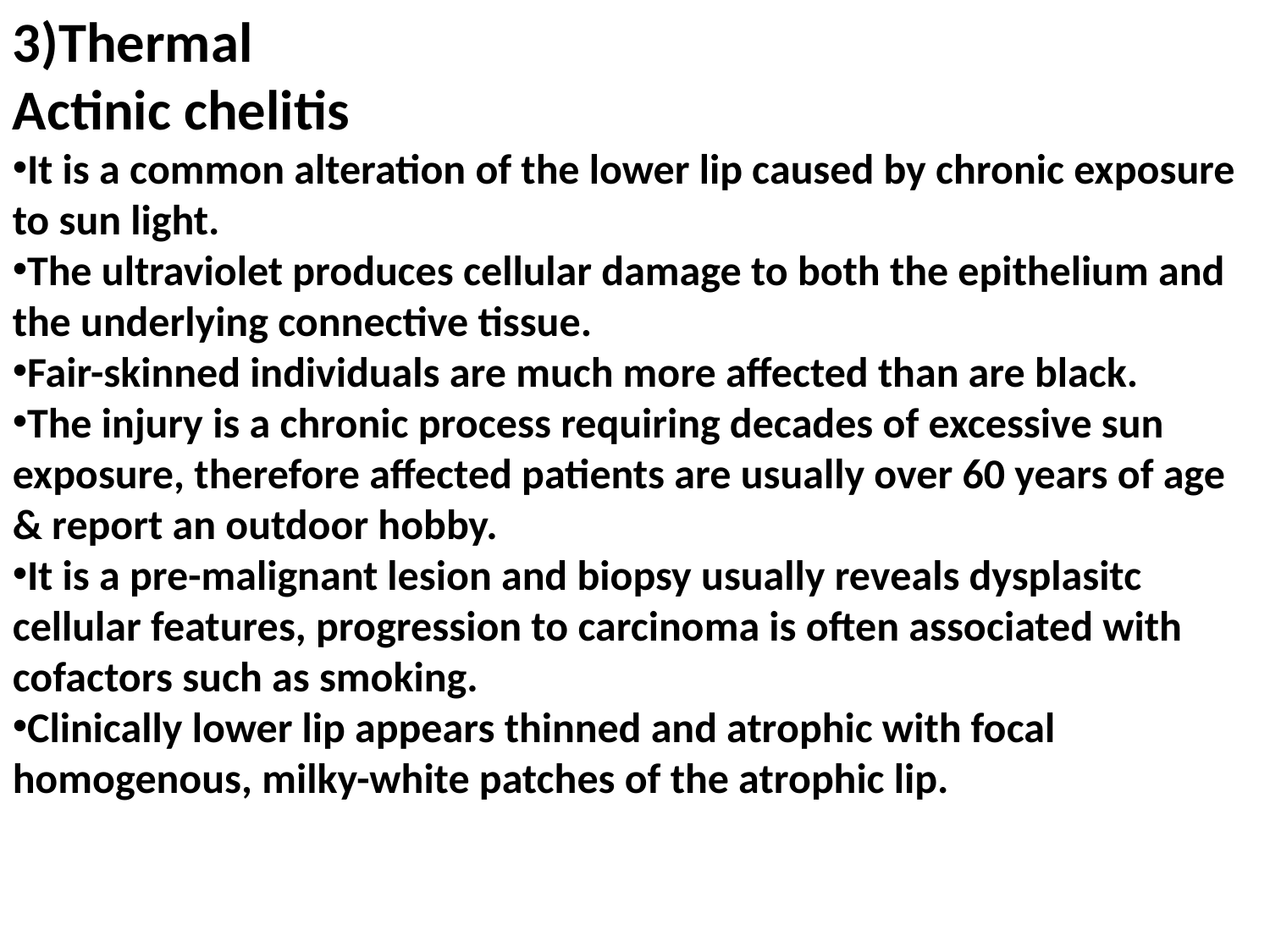

3)Thermal
Actinic chelitis
It is a common alteration of the lower lip caused by chronic exposure to sun light.
The ultraviolet produces cellular damage to both the epithelium and the underlying connective tissue.
Fair-skinned individuals are much more affected than are black.
The injury is a chronic process requiring decades of excessive sun exposure, therefore affected patients are usually over 60 years of age & report an outdoor hobby.
It is a pre-malignant lesion and biopsy usually reveals dysplasitc cellular features, progression to carcinoma is often associated with cofactors such as smoking.
Clinically lower lip appears thinned and atrophic with focal homogenous, milky-white patches of the atrophic lip.